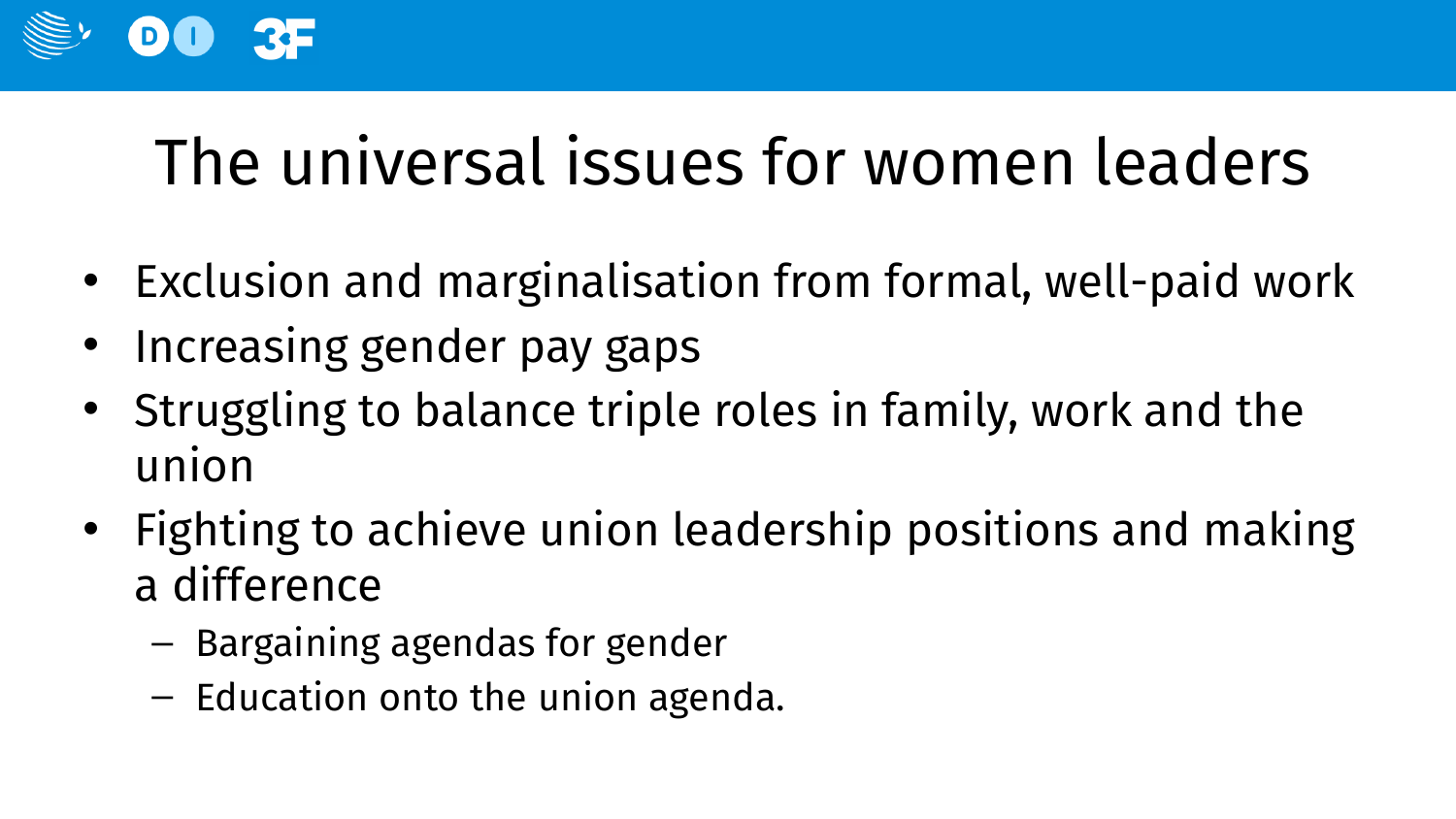

# The universal issues for women leaders
Exclusion and marginalisation from formal, well-paid work
Increasing gender pay gaps
Struggling to balance triple roles in family, work and the union
Fighting to achieve union leadership positions and making a difference
Bargaining agendas for gender
Education onto the union agenda.